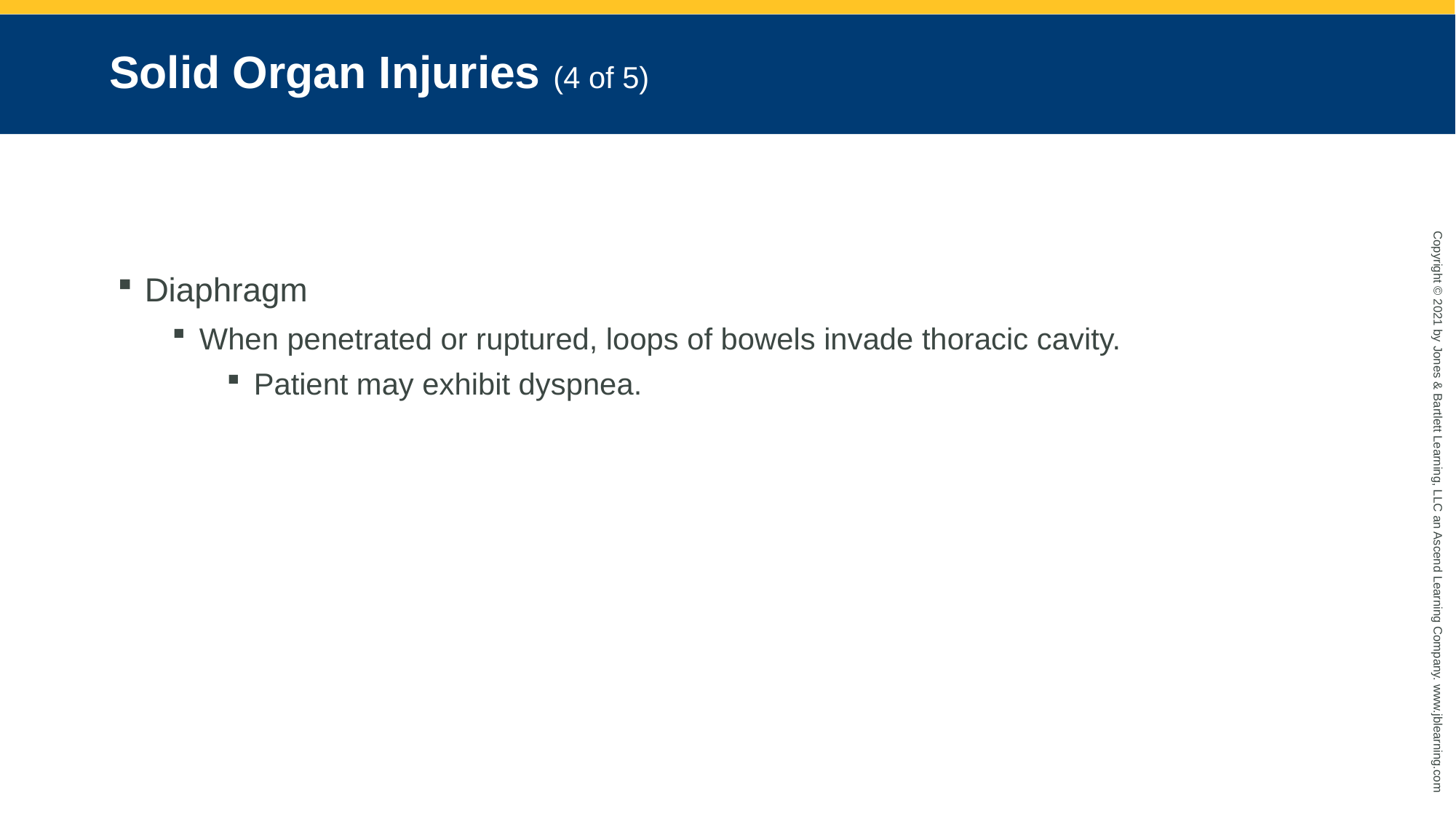

# Solid Organ Injuries (4 of 5)
Diaphragm
When penetrated or ruptured, loops of bowels invade thoracic cavity.
Patient may exhibit dyspnea.